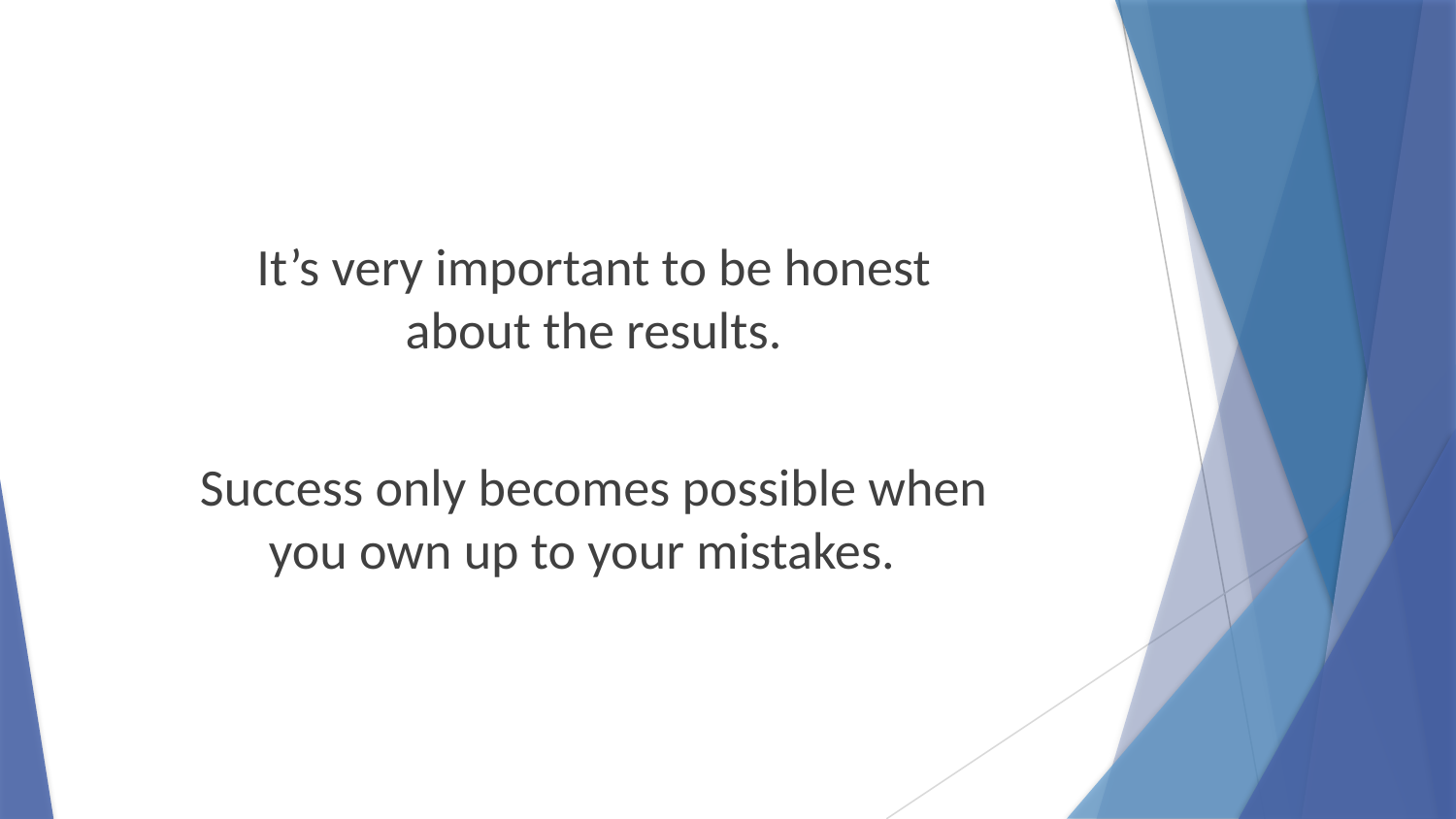

It’s very important to be honest
about the results.

Success only becomes possible when
you own up to your mistakes.